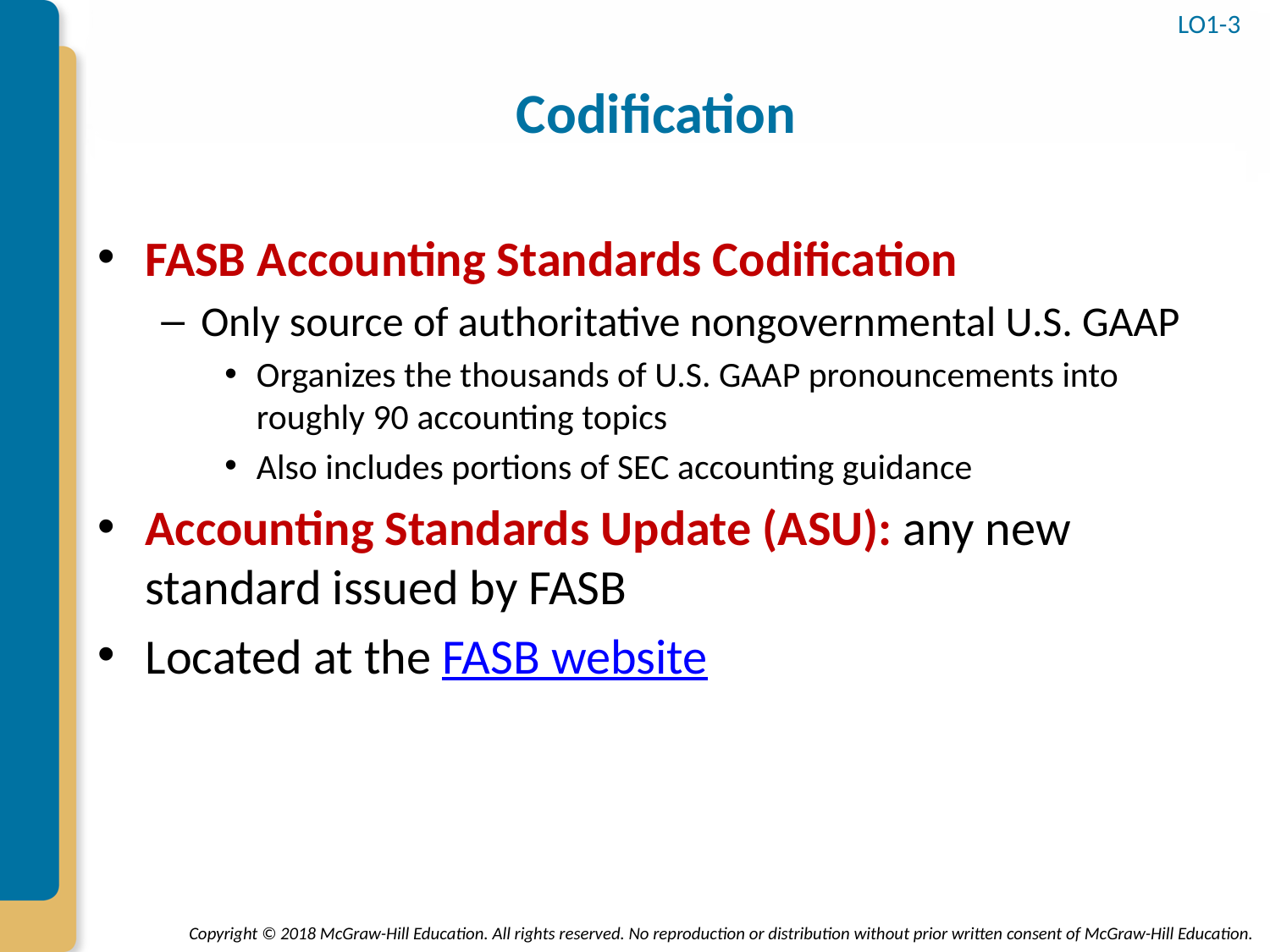

LO1-3
# Codification
FASB Accounting Standards Codification
Only source of authoritative nongovernmental U.S. GAAP
Organizes the thousands of U.S. GAAP pronouncements into roughly 90 accounting topics
Also includes portions of SEC accounting guidance
Accounting Standards Update (ASU): any new  standard issued by FASB
Located at the FASB website